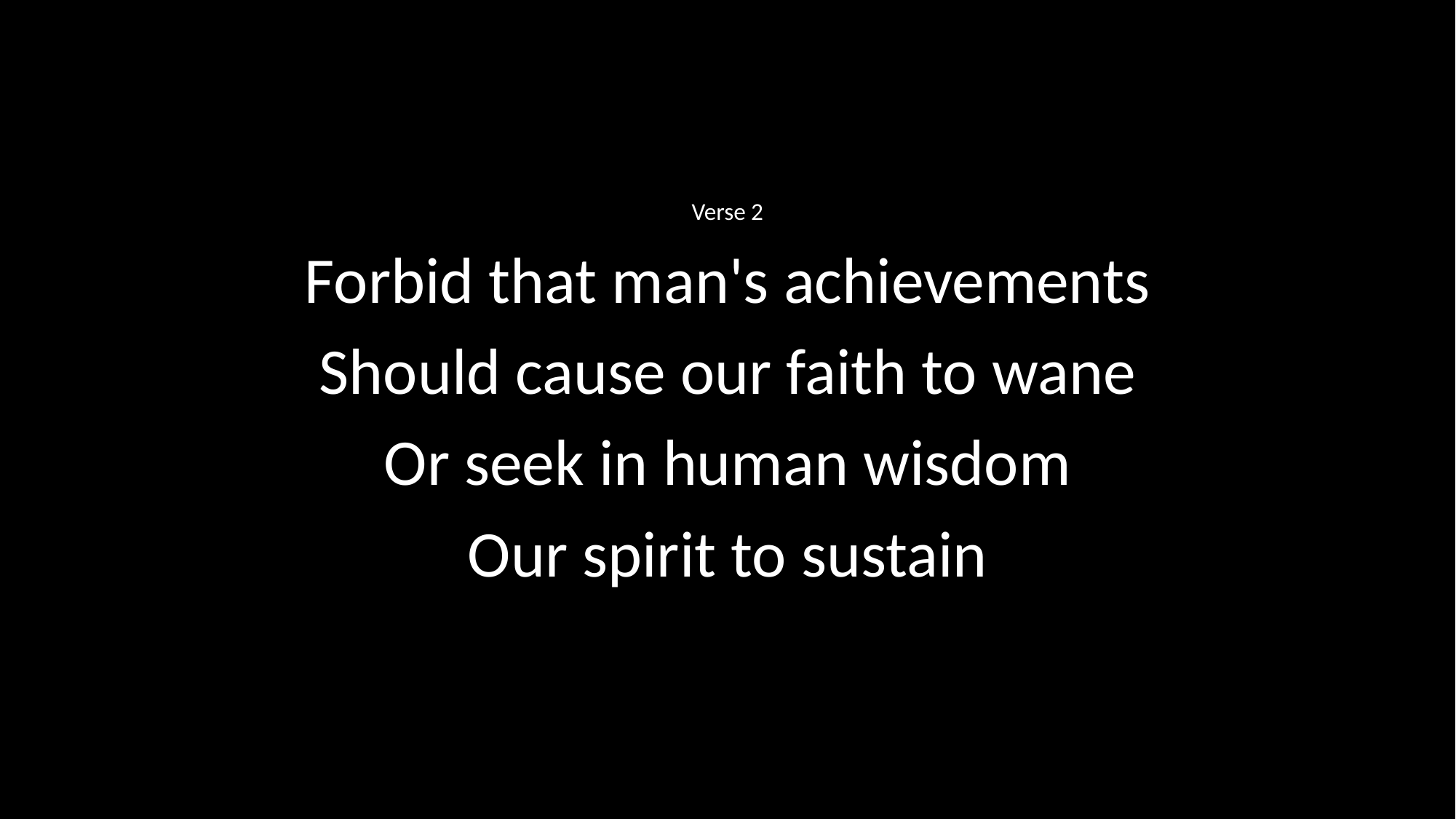

Verse 2
Forbid that man's achievements
Should cause our faith to wane
Or seek in human wisdom
Our spirit to sustain